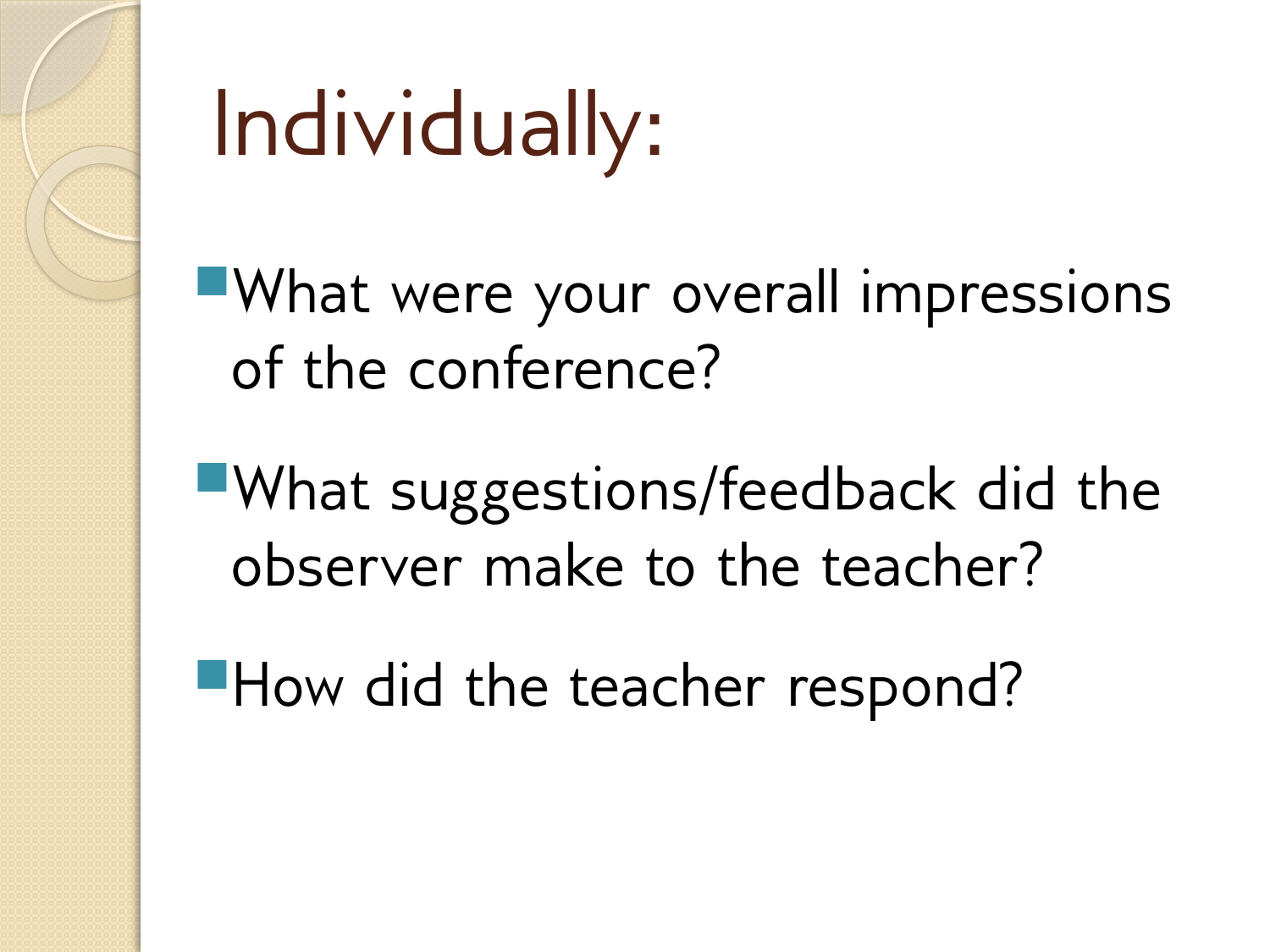

# Individually:
What were your overall impressions of the conference?

What suggestions/feedback did the observer make to the teacher?

How did the teacher respond?